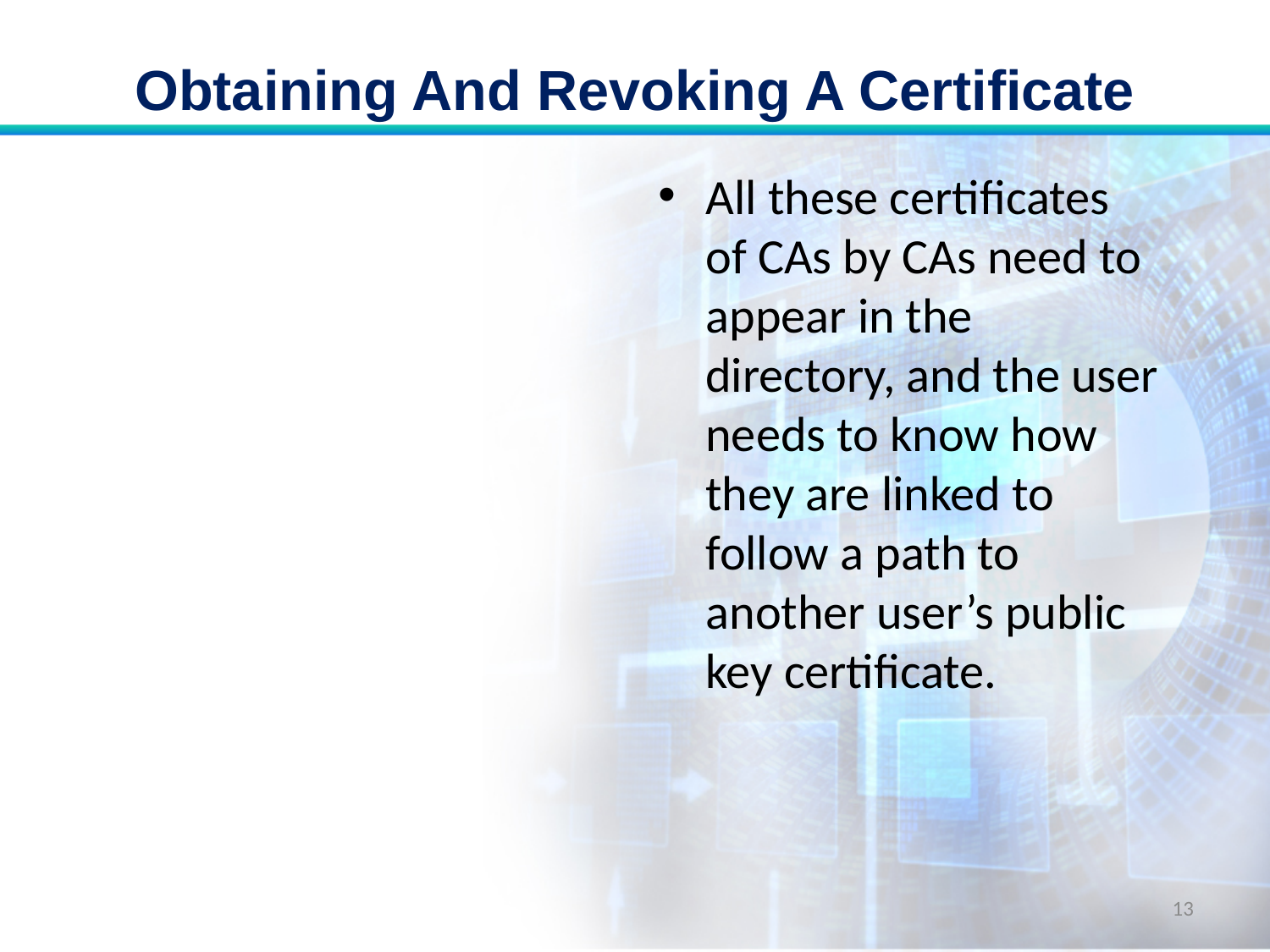

# Obtaining And Revoking A Certificate
All these certificates of CAs by CAs need to appear in the directory, and the user needs to know how they are linked to follow a path to another user’s public key certificate.

13